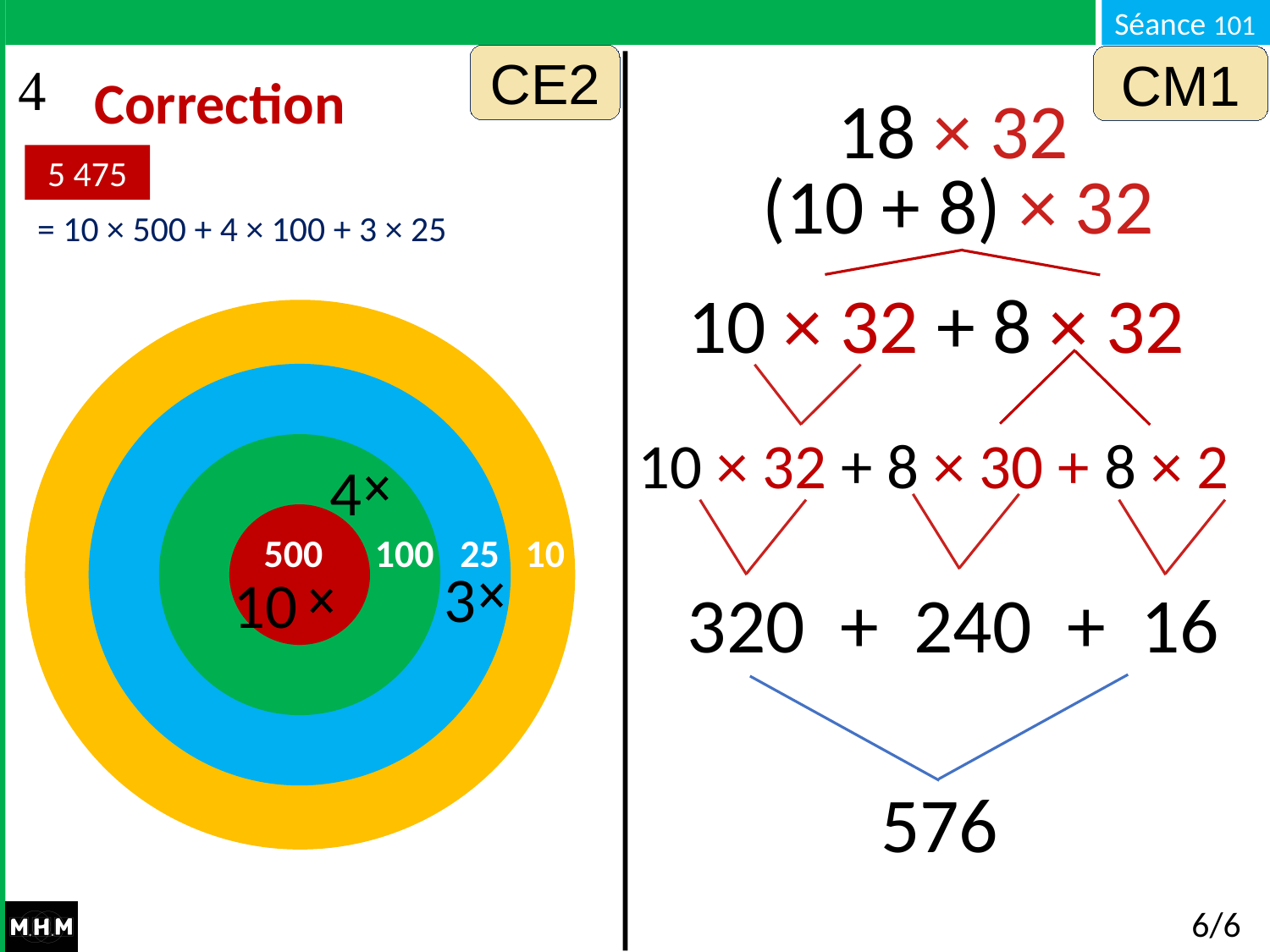

CE2
CM1

# Correction
18 × 32
5 475
(10 + 8) × 32
= 10 × 500 + 4 × 100 + 3 × 25
10 × 32 + 8 × 32

   500      100   25   10
10 × 32 + 8 × 30 + 8 × 2
4

320  +  240  +  16
3

10

   576
6/6